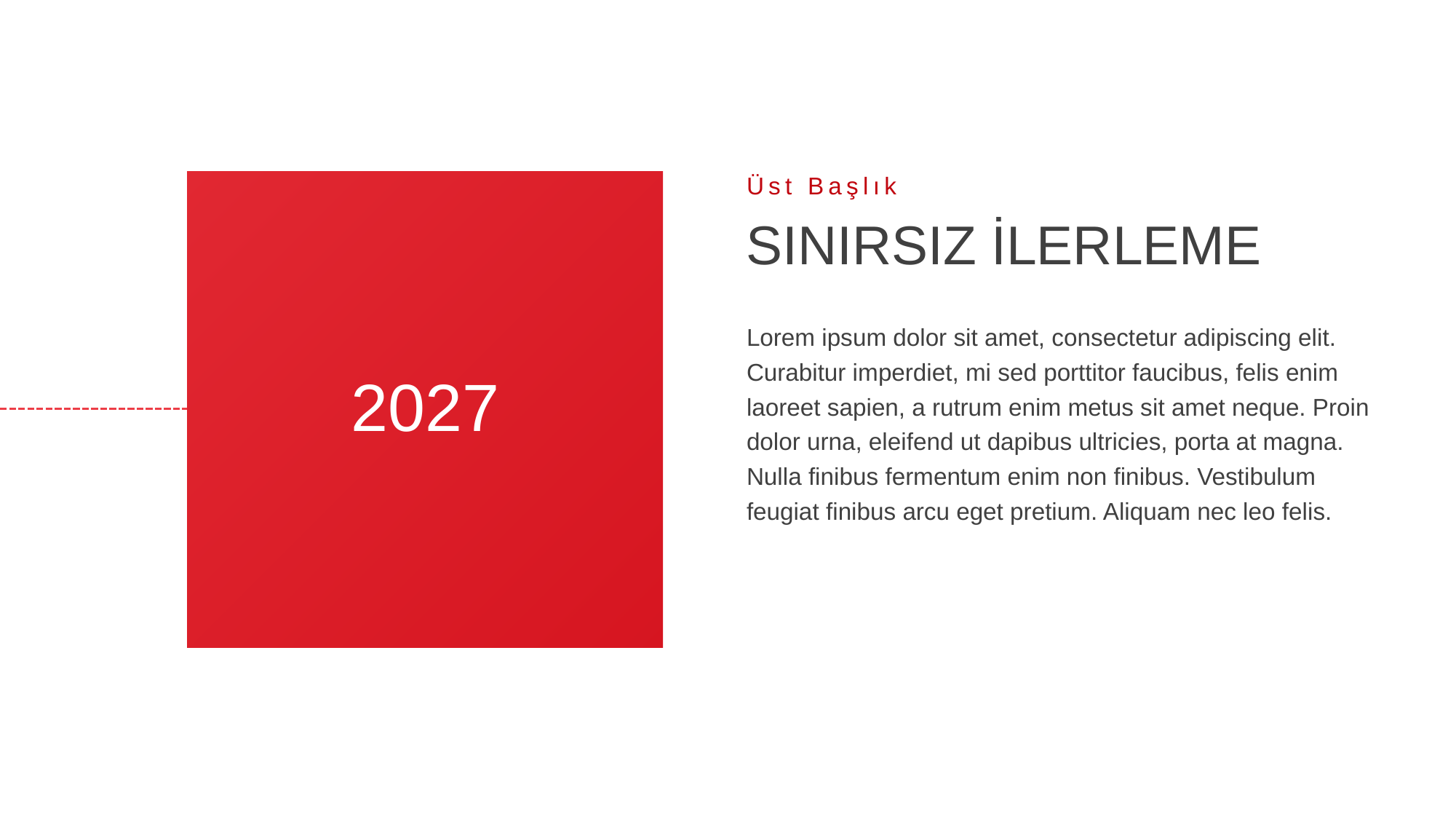

Üst Başlık
# 2027
SINIRSIZ İLERLEME
Lorem ipsum dolor sit amet, consectetur adipiscing elit. Curabitur imperdiet, mi sed porttitor faucibus, felis enim laoreet sapien, a rutrum enim metus sit amet neque. Proin dolor urna, eleifend ut dapibus ultricies, porta at magna. Nulla finibus fermentum enim non finibus. Vestibulum feugiat finibus arcu eget pretium. Aliquam nec leo felis.